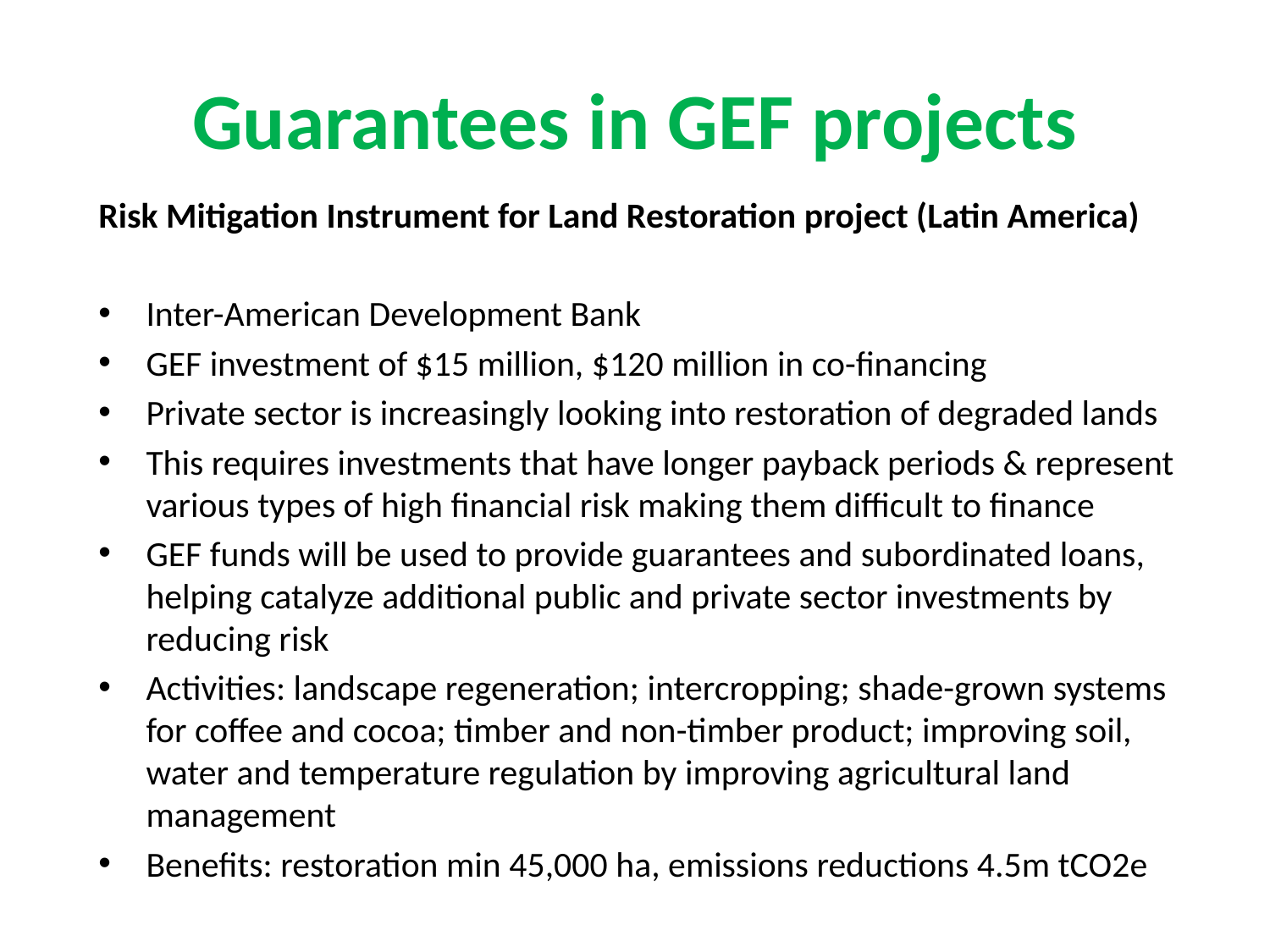

# Guarantees in GEF projects
Risk Mitigation Instrument for Land Restoration project (Latin America)

Inter-American Development Bank
GEF investment of $15 million, $120 million in co-financing
Private sector is increasingly looking into restoration of degraded lands
This requires investments that have longer payback periods & represent various types of high financial risk making them difficult to finance
GEF funds will be used to provide guarantees and subordinated loans, helping catalyze additional public and private sector investments by reducing risk
Activities: landscape regeneration; intercropping; shade-grown systems for coffee and cocoa; timber and non-timber product; improving soil, water and temperature regulation by improving agricultural land management
Benefits: restoration min 45,000 ha, emissions reductions 4.5m tCO2e